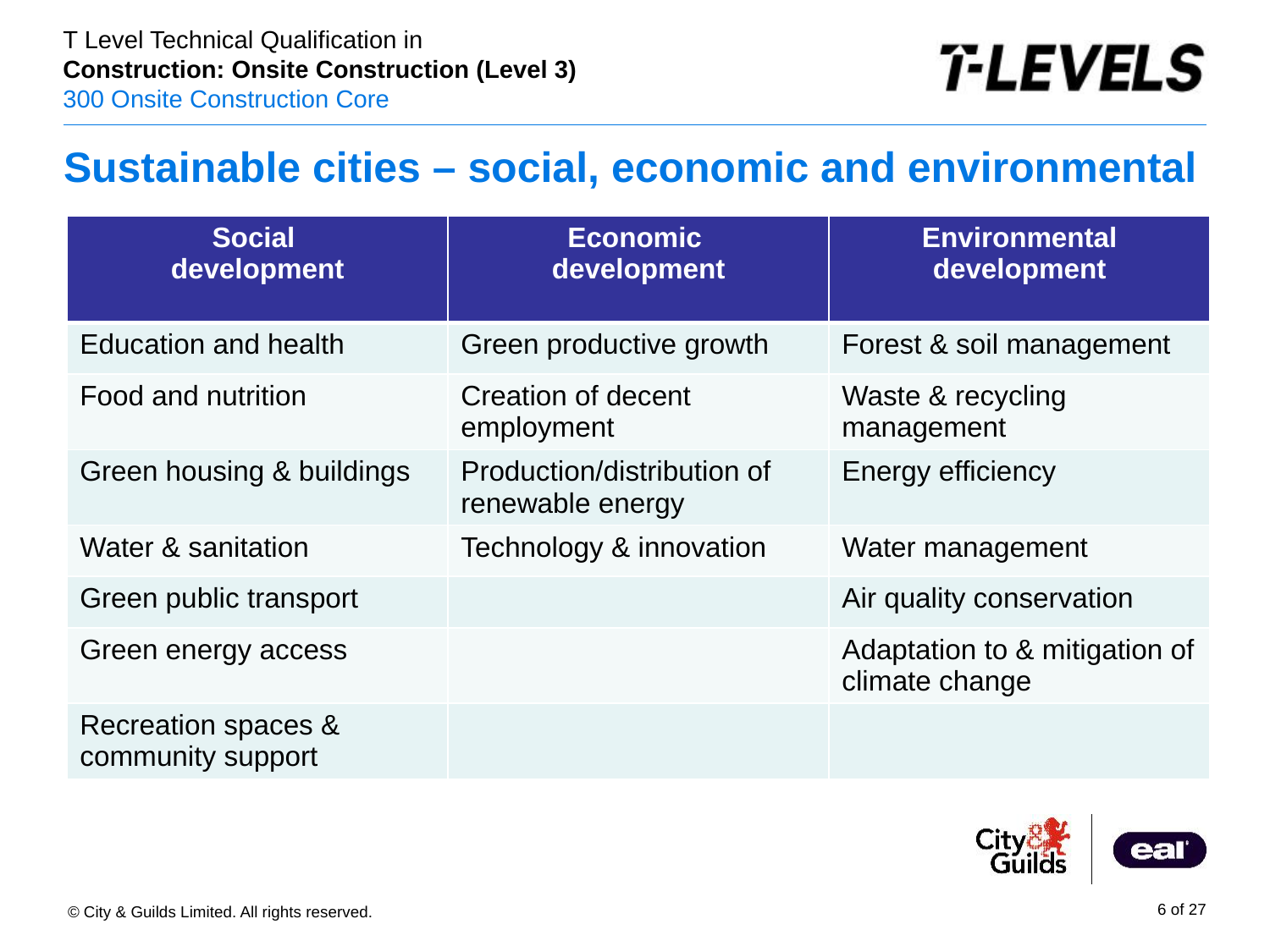

# Sustainable cities – social, economic and environmental
| Social development | Economic development | Environmental development |
| --- | --- | --- |
| Education and health | Green productive growth | Forest & soil management |
| Food and nutrition | Creation of decent employment | Waste & recycling management |
| Green housing & buildings | Production/distribution of renewable energy | Energy efficiency |
| Water & sanitation | Technology & innovation | Water management |
| Green public transport |  | Air quality conservation |
| Green energy access |  | Adaptation to & mitigation of climate change |
| Recreation spaces & community support |  |  |